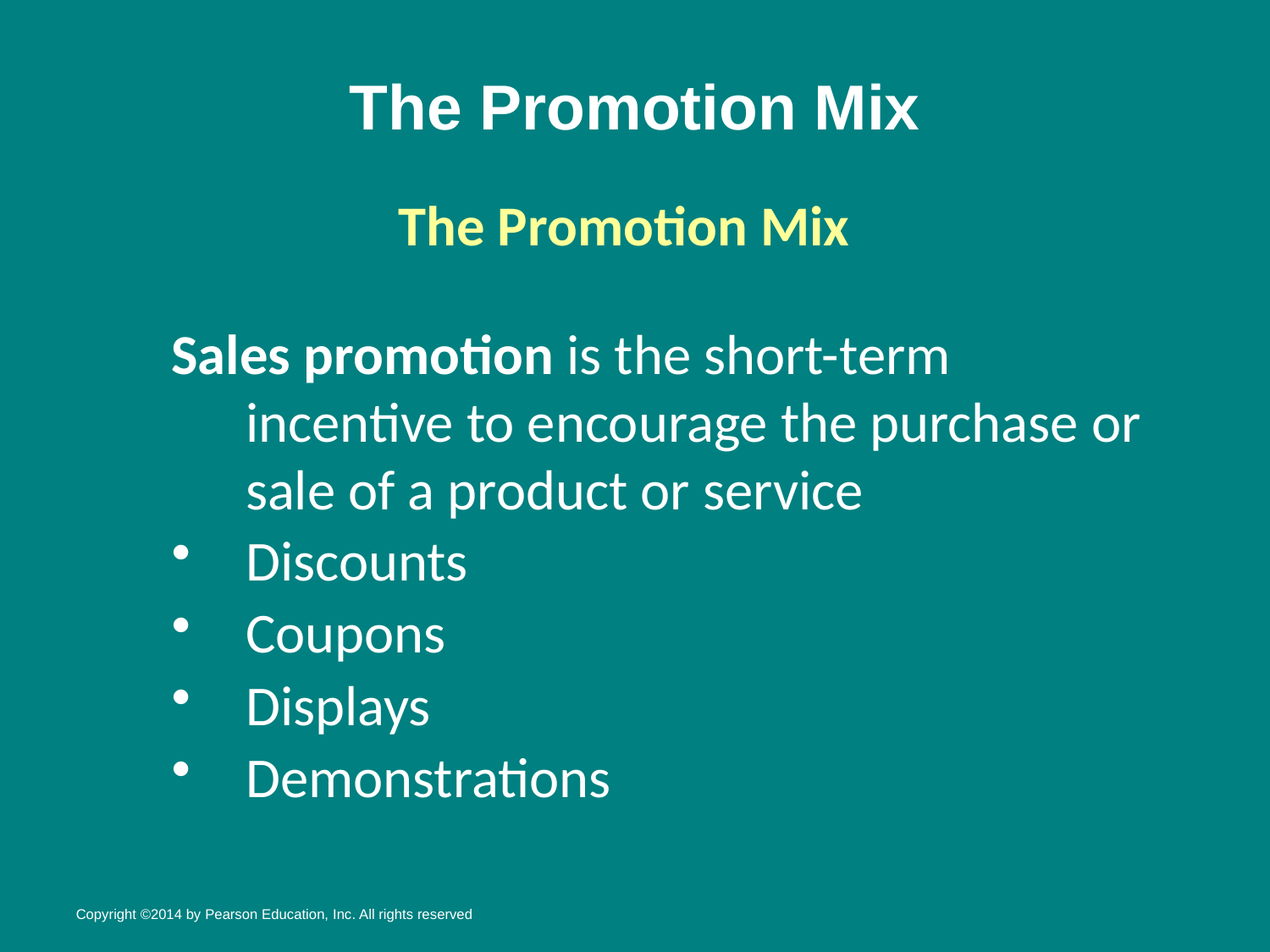

# The Promotion Mix
The Promotion Mix

Sales promotion is the short-term incentive to encourage the purchase or sale of a product or service
Discounts
Coupons
Displays
Demonstrations
Copyright ©2014 by Pearson Education, Inc. All rights reserved